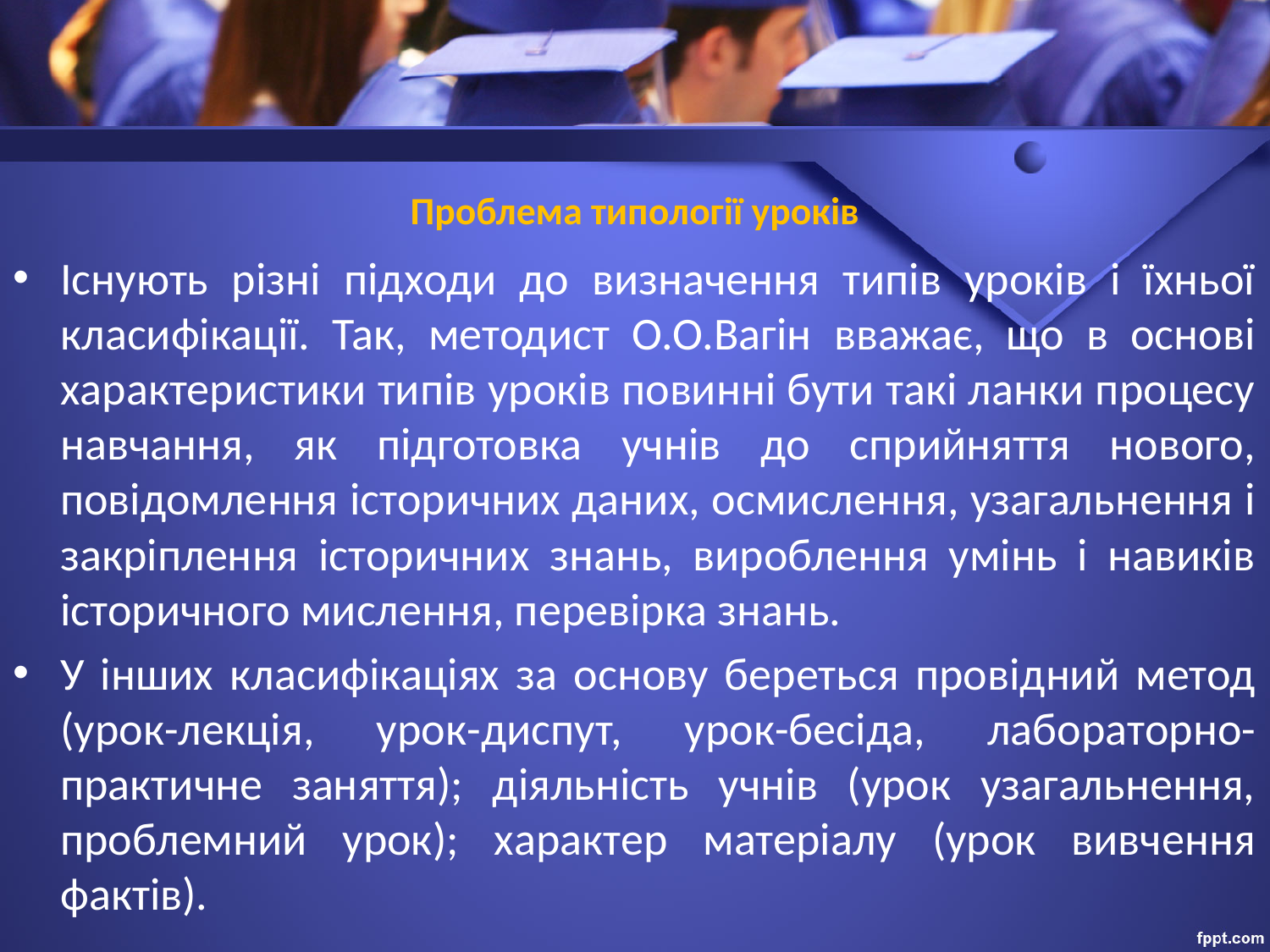

# Проблема типології уроків
Існують різні підходи до визначення типів уроків і їхньої класифікації. Так, методист О.О.Вагін вважає, що в основі характеристики типів уроків повинні бути такі ланки процесу навчання, як підготовка учнів до сприйняття нового, повідомлення історичних даних, осмислення, узагальнення і закріплення історичних знань, вироблення умінь і навиків історичного мислення, перевірка знань.
У інших класифікаціях за основу береться провідний метод (урок-лекція, урок-диспут, урок-бесіда, лабораторно-практичне заняття); діяльність учнів (урок узагальнення, проблемний урок); характер матеріалу (урок вивчення фактів).